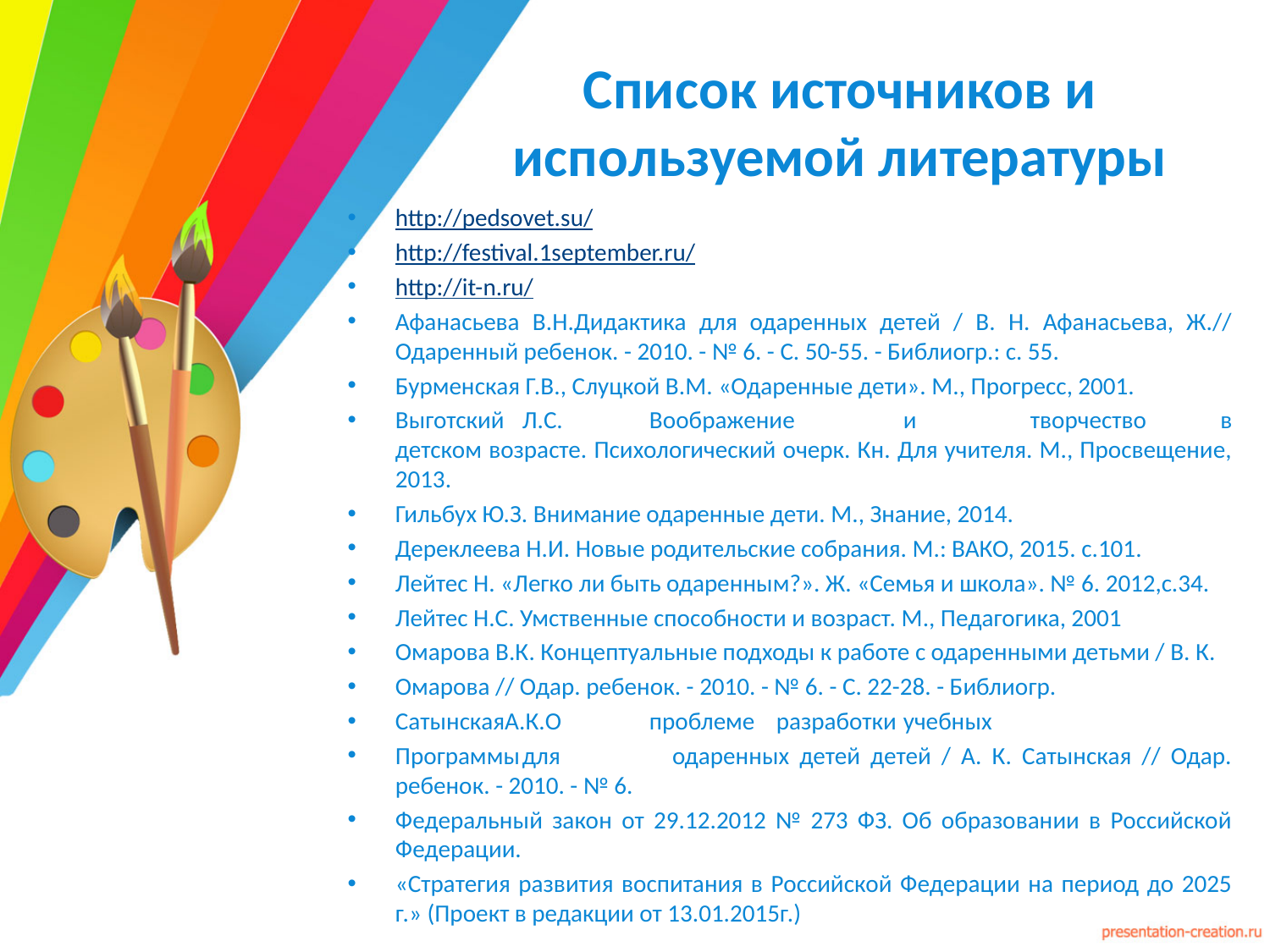

Список источников и используемой литературы
http://pedsovet.su/
http://festival.1september.ru/
http://it-n.ru/
Афанасьева В.Н.Дидактика для одаренных детей / В. Н. Афанасьева, Ж.// Одаренный ребенок. - 2010. - № 6. - С. 50-55. - Библиогр.: с. 55.
Бурменская Г.В., Слуцкой В.М. «Одаренные дети». М., Прогресс, 2001.
Выготский	Л.С.	Воображение	и	творчество в детском возрасте. Психологический очерк. Кн. Для учителя. М., Просвещение, 2013.
Гильбух Ю.З. Внимание одаренные дети. М., Знание, 2014.
Дереклеева Н.И. Новые родительские собрания. М.: ВАКО, 2015. с.101.
Лейтес Н. «Легко ли быть одаренным?». Ж. «Семья и школа». № 6. 2012,с.34.
Лейтес Н.С. Умственные способности и возраст. М., Педагогика, 2001
Омарова В.К. Концептуальные подходы к работе с одаренными детьми / В. К.
Омарова // Одар. ребенок. - 2010. - № 6. - С. 22-28. - Библиогр.
СатынскаяА.К.О	проблеме	разработки	учебных
Программы	для           одаренных детей детей / А. К. Сатынская // Одар. ребенок. - 2010. - № 6.
Федеральный закон от 29.12.2012 № 273 ФЗ. Об образовании в Российской Федерации.
«Стратегия развития воспитания в Российской Федерации на период до 2025 г.» (Проект в редакции от 13.01.2015г.)